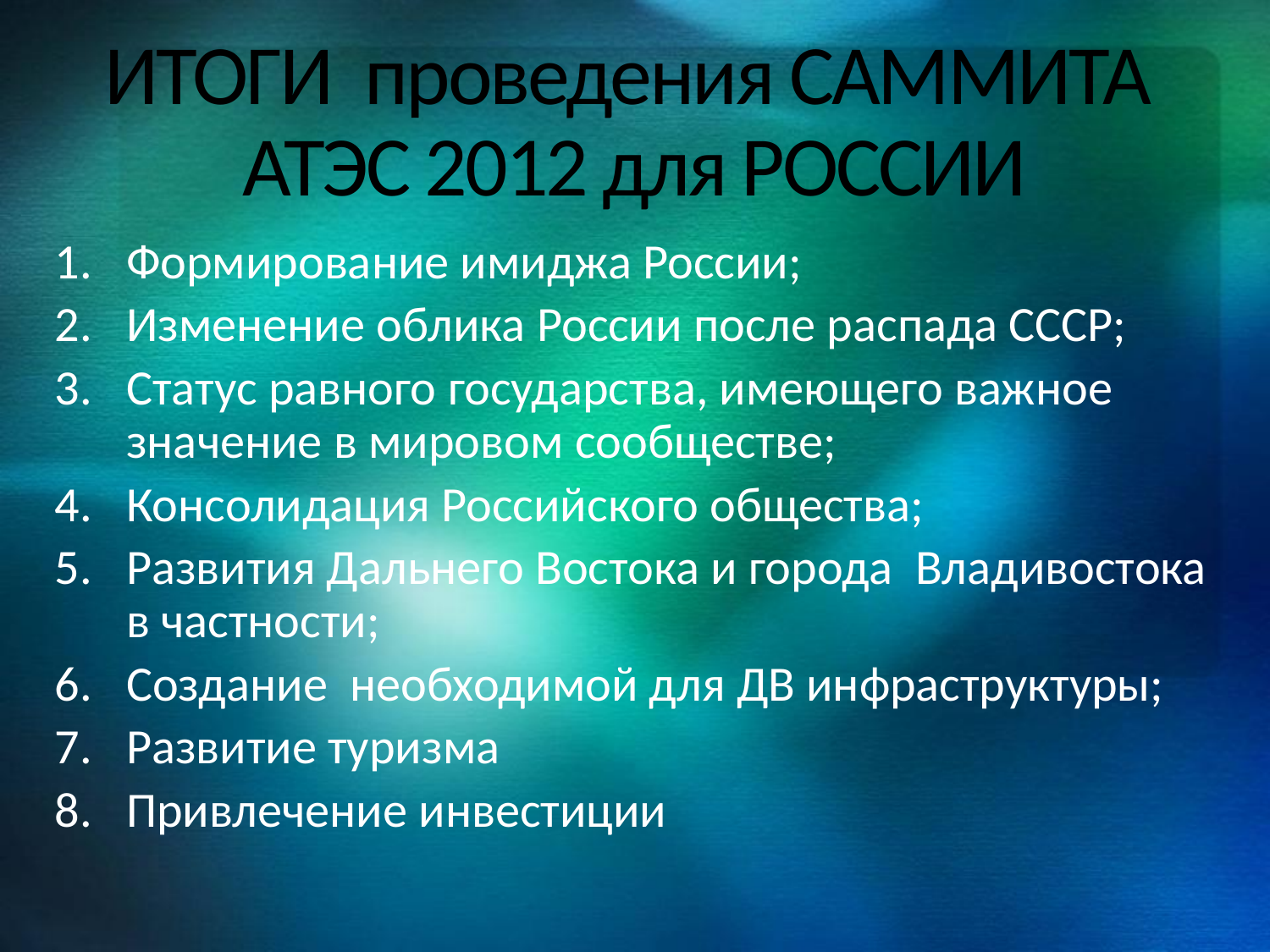

# ИТОГИ  проведения САММИТА  АТЭС 2012 для РОССИИ
Формирование имиджа России;
Изменение облика России после распада СССР;
Статус равного государства, имеющего важное значение в мировом сообществе;
Консолидация Российского общества;
Развития Дальнего Востока и города  Владивостока в частности;
Создание  необходимой для ДВ инфраструктуры;
Развитие туризма
Привлечение инвестиции